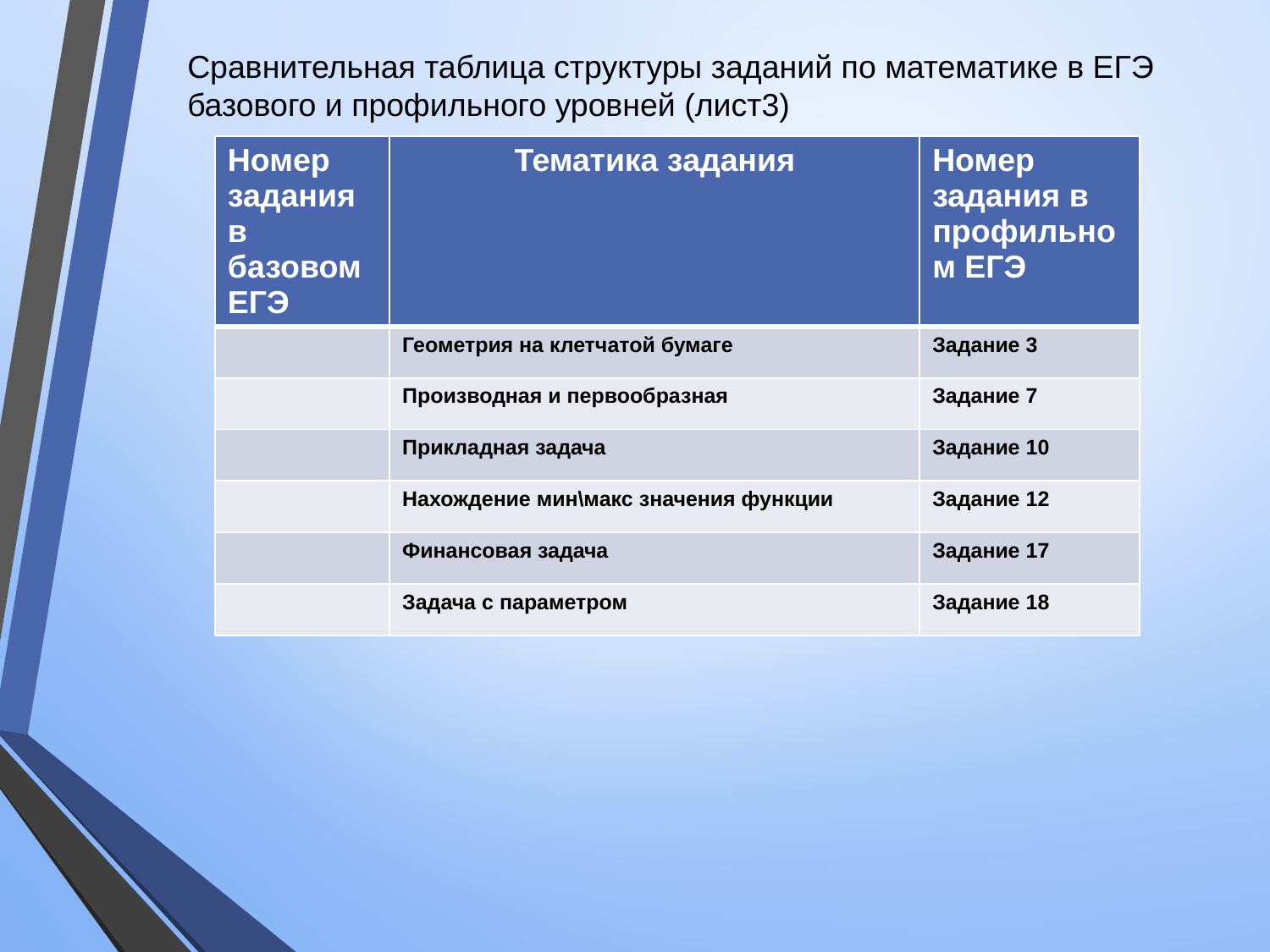

Сравнительная таблица структуры заданий по математике в ЕГЭ базового и профильного уровней (лист3)
| Номер задания в базовом ЕГЭ | Тематика задания | Номер задания в профильном ЕГЭ |
| --- | --- | --- |
|  | Геометрия на клетчатой бумаге | Задание 3 |
|  | Производная и первообразная | Задание 7 |
|  | Прикладная задача | Задание 10 |
|  | Нахождение мин\макс значения функции | Задание 12 |
|  | Финансовая задача | Задание 17 |
|  | Задача с параметром | Задание 18 |